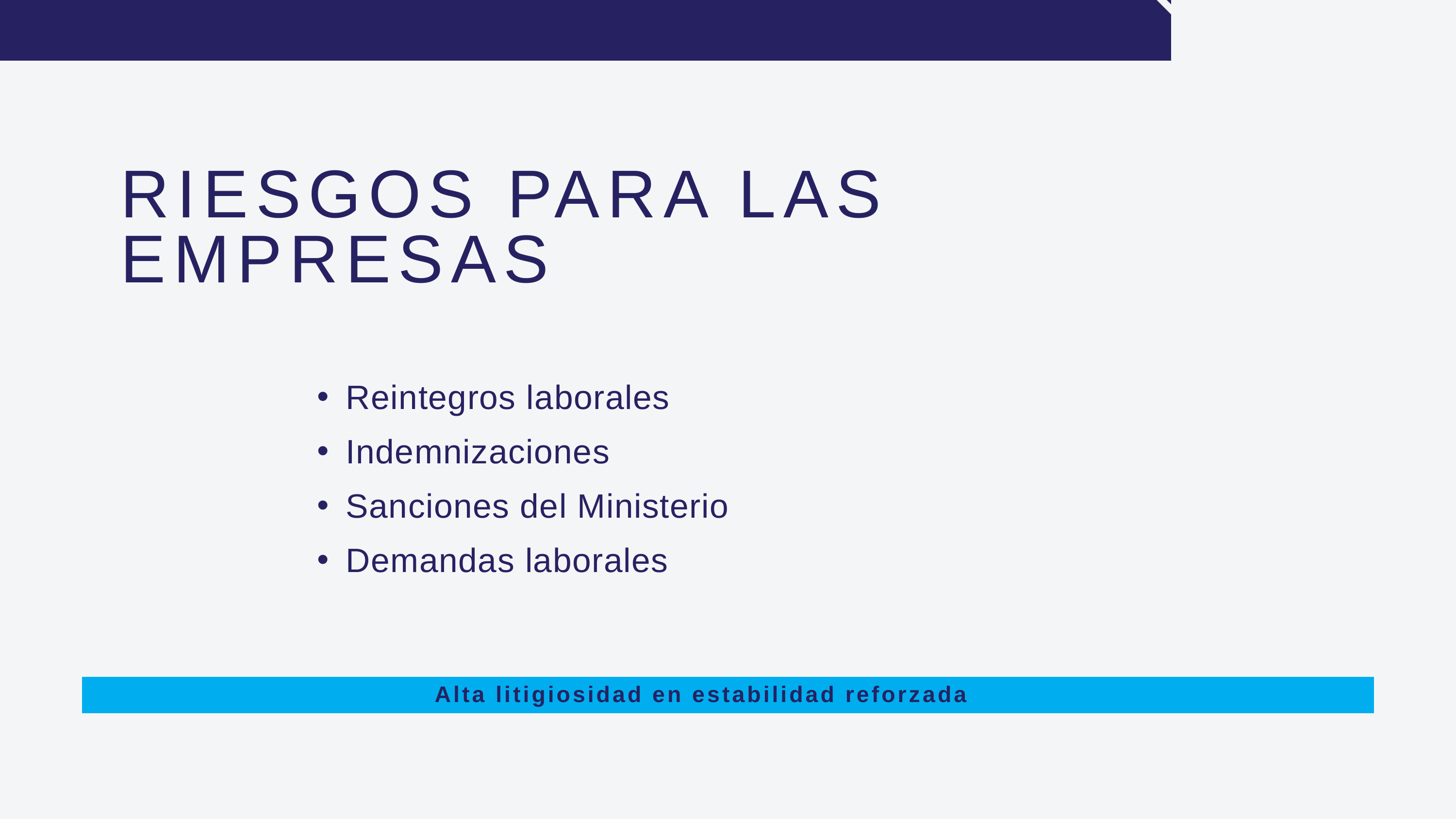

RIESGOS PARA LAS EMPRESAS
Reintegros laborales
Indemnizaciones
Sanciones del Ministerio
Demandas laborales

Alta litigiosidad en estabilidad reforzada